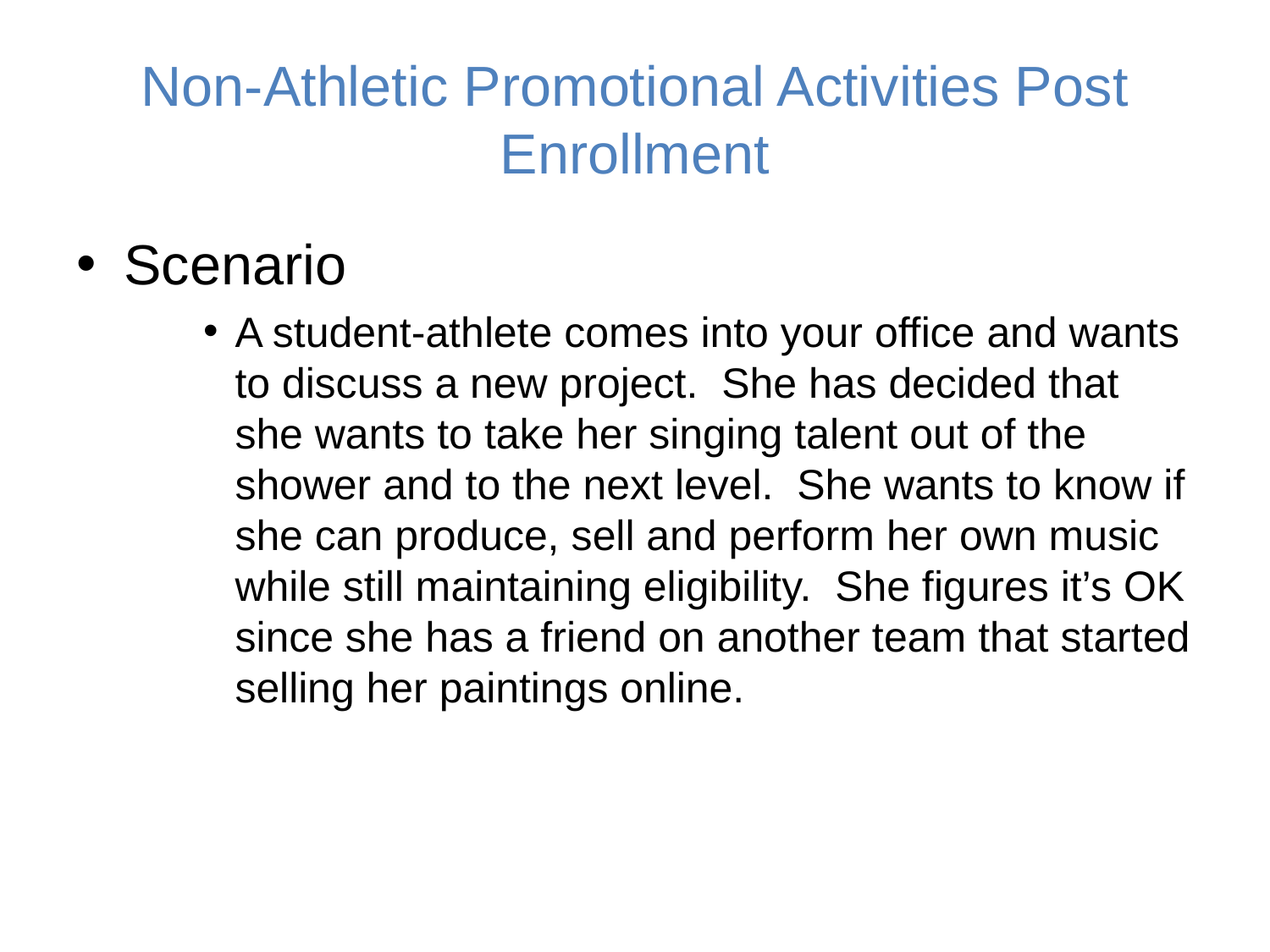

# Non-Athletic Promotional Activities Post Enrollment
Scenario
A student-athlete comes into your office and wants to discuss a new project.  She has decided that she wants to take her singing talent out of the shower and to the next level.  She wants to know if she can produce, sell and perform her own music while still maintaining eligibility.  She figures it’s OK since she has a friend on another team that started selling her paintings online.